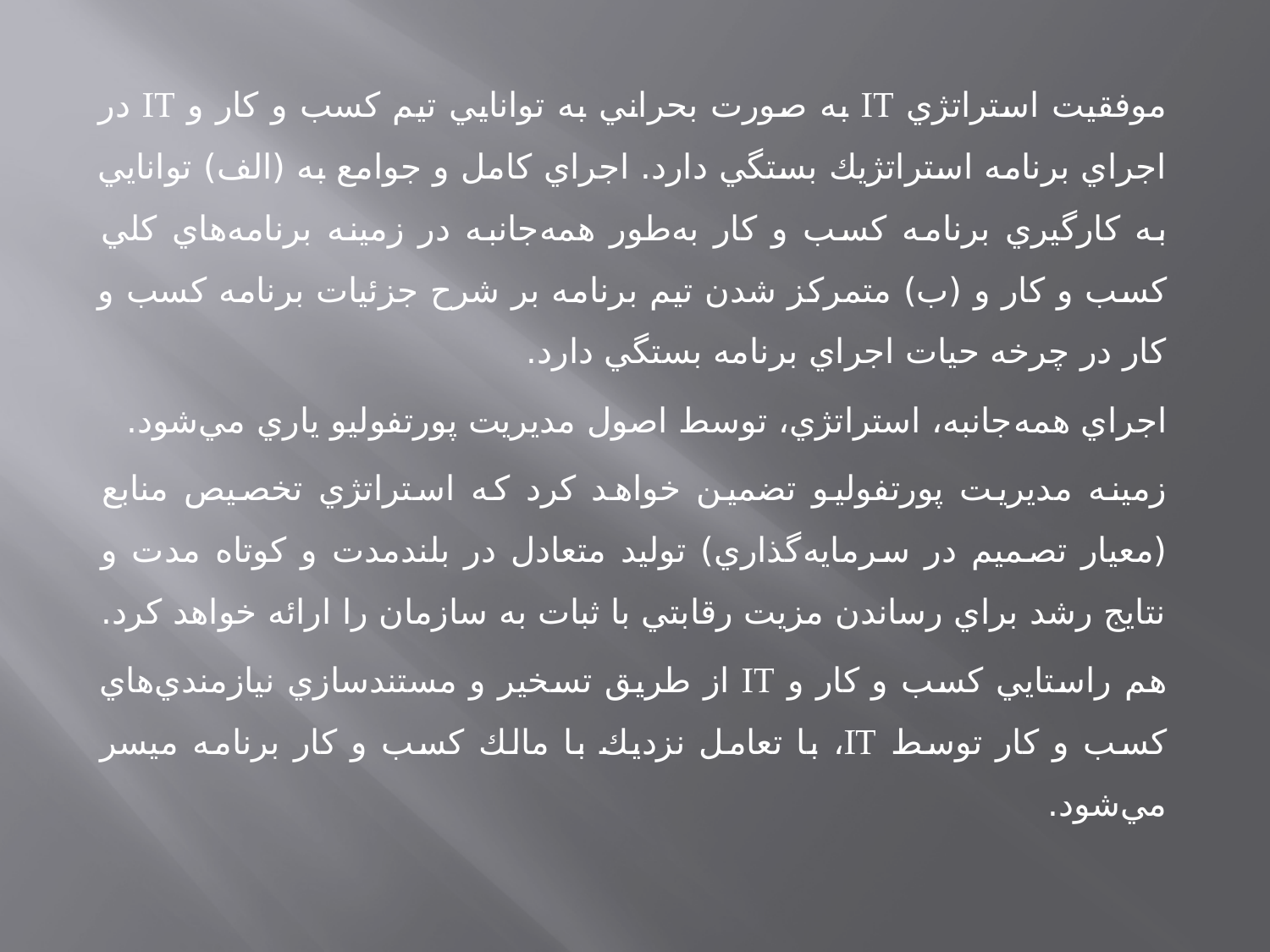

موفقيت استراتژي IT به صورت بحراني به توانايي تيم كسب و كار و IT در اجراي برنامه استراتژيك بستگي دارد. اجراي كامل و جوامع به (الف) توانايي به كارگيري برنامه كسب و كار به‌طور همه‌جانبه در زمينه برنامه‌هاي كلي كسب و كار و (ب) متمركز شدن تيم برنامه بر شرح جزئيات برنامه كسب و كار در چرخه حيات اجراي برنامه بستگي دارد.
اجراي همه‌جانبه، استراتژي، توسط اصول مديريت پورتفوليو ياري مي‌شود.
زمينه مديريت پورتفوليو تضمين خواهد كرد كه استراتژي تخصيص منابع (معيار تصميم در سرمايه‌گذاري) توليد متعادل در بلندمدت و كوتاه مدت و نتايج رشد براي رساندن مزيت رقابتي با ثبات به سازمان را ارائه خواهد كرد.
هم راستايي كسب و كار و IT از طريق تسخير و مستندسازي نيازمندي‌هاي كسب و كار توسط IT، با تعامل نزديك با مالك كسب و كار برنامه ميسر مي‌شود.